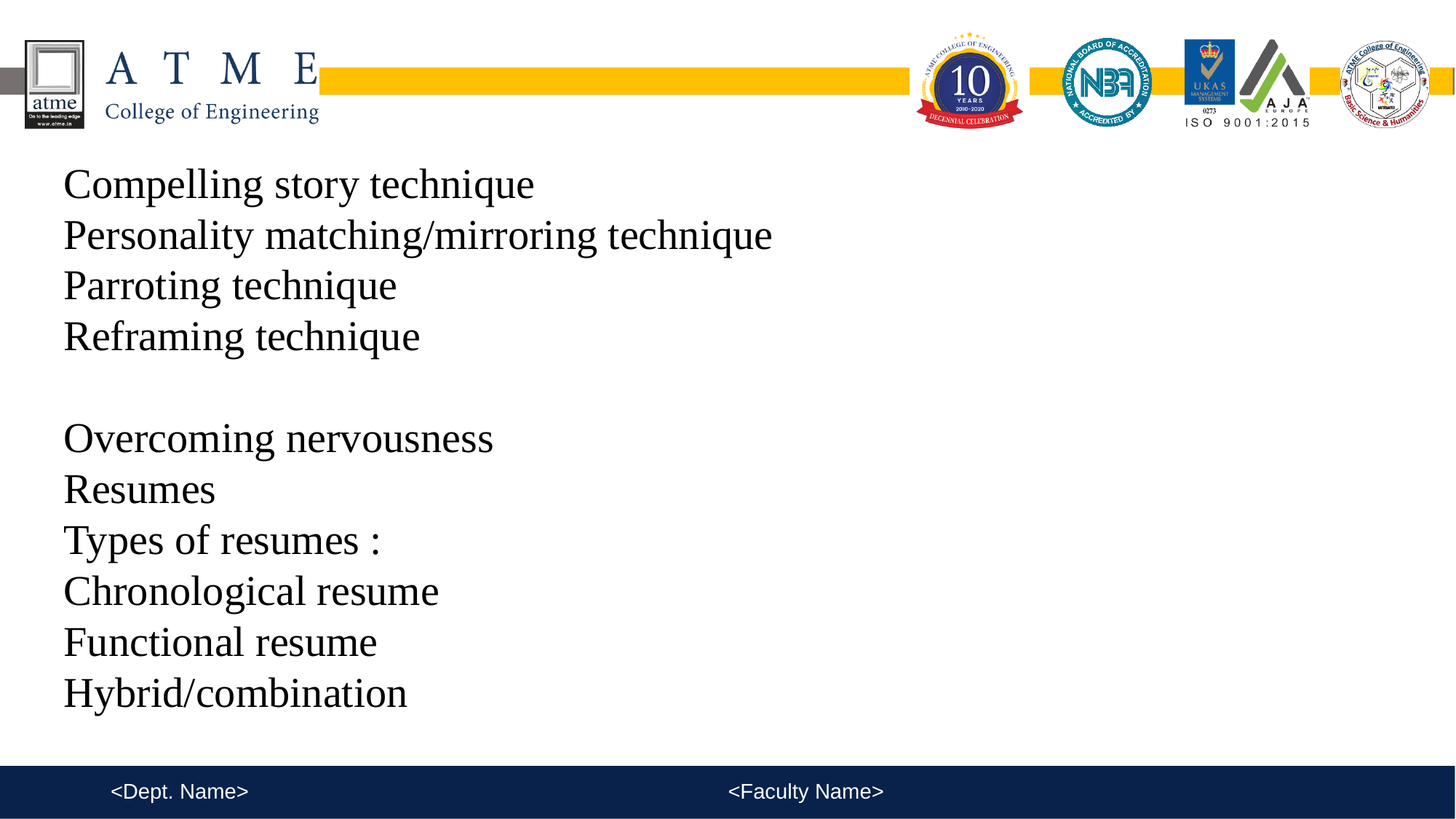

Compelling story technique
Personality matching/mirroring technique
Parroting technique
Reframing technique

Overcoming nervousness
Resumes
Types of resumes :
Chronological resume
Functional resume
Hybrid/combination